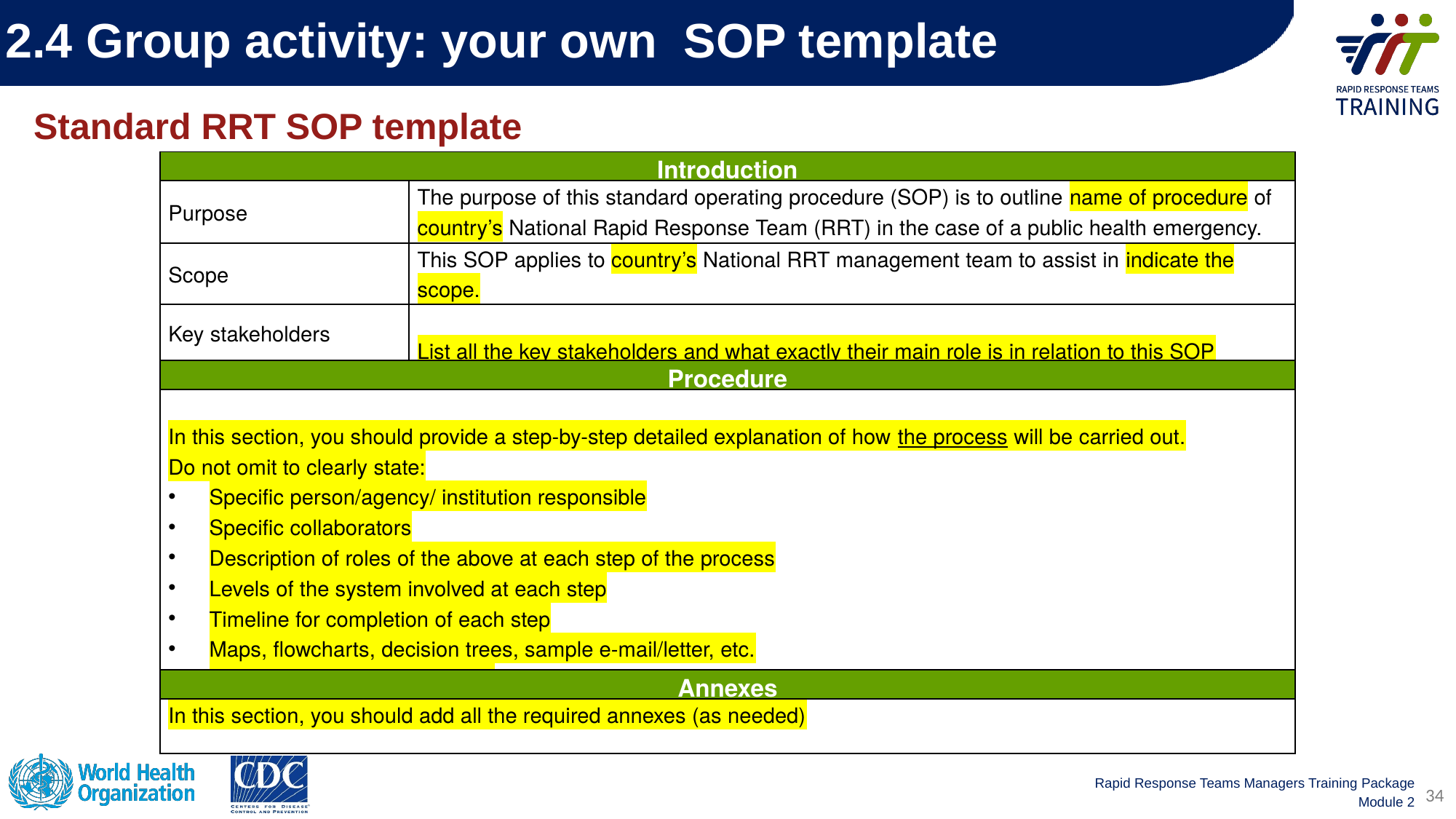

2.4 Group activity: your own  SOP template
# Standard RRT SOP template
| Introduction |  |
| --- | --- |
| Purpose | The purpose of this standard operating procedure (SOP) is to outline name of procedure of country’s National Rapid Response Team (RRT) in the case of a public health emergency. |
| Scope | This SOP applies to country’s National RRT management team to assist in indicate the scope. |
| Key stakeholders | List all the key stakeholders and what exactly their main role is in relation to this SOP |
| Procedure |  |
| In this section, you should provide a step-by-step detailed explanation of how the process will be carried out. Do not omit to clearly state: Specific person/agency/ institution responsible Specific collaborators Description of roles of the above at each step of the process Levels of the system involved at each step Timeline for completion of each step Maps, flowcharts, decision trees, sample e-mail/letter, etc. Other information, as relevant. |  |
| Annexes |  |
| In this section, you should add all the required annexes (as needed) |  |
34